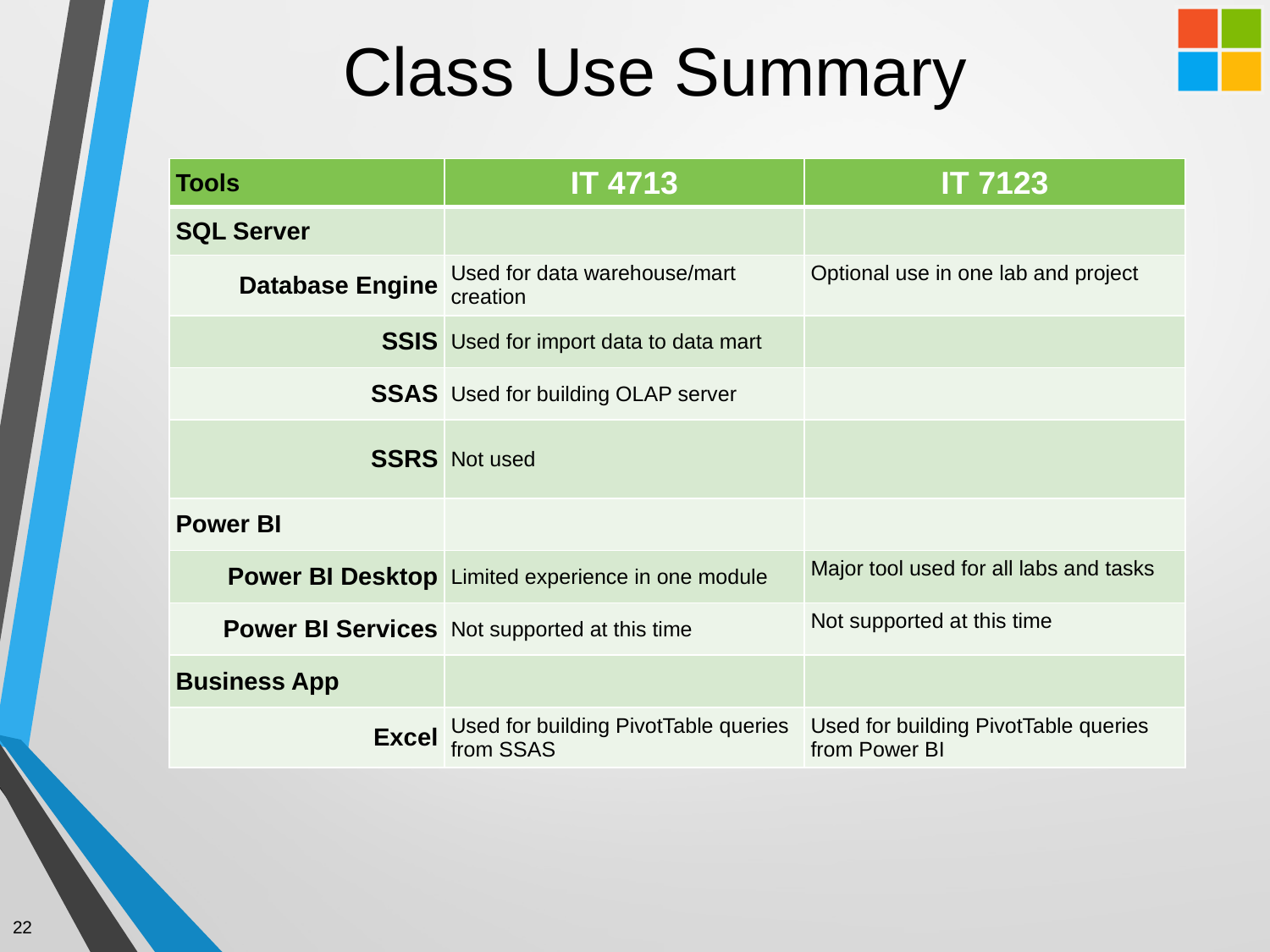

# Class Use Summary
| Tools | IT 4713 | IT 7123 |
| --- | --- | --- |
| SQL Server |  |  |
| Database Engine | Used for data warehouse/mart creation | Optional use in one lab and project |
| SSIS | Used for import data to data mart |  |
| SSAS | Used for building OLAP server |  |
| SSRS | Not used |  |
| Power BI |  |  |
| Power BI Desktop | Limited experience in one module | Major tool used for all labs and tasks |
| Power BI Services | Not supported at this time | Not supported at this time |
| Business App |  |  |
| Excel | Used for building PivotTable queries from SSAS | Used for building PivotTable queries from Power BI |
22